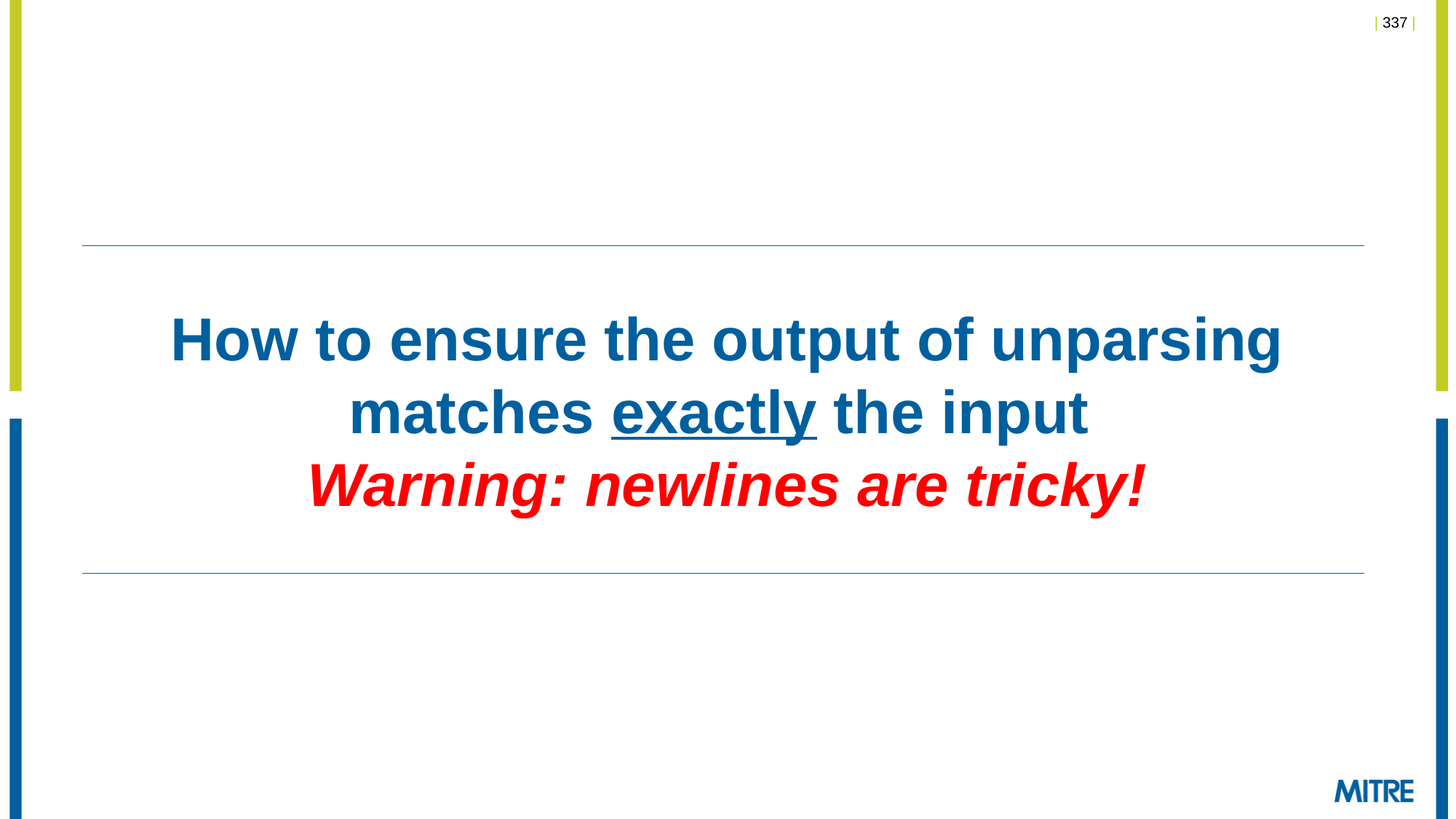

# How to ensure the output of unparsing matches exactly the input Warning: newlines are tricky!